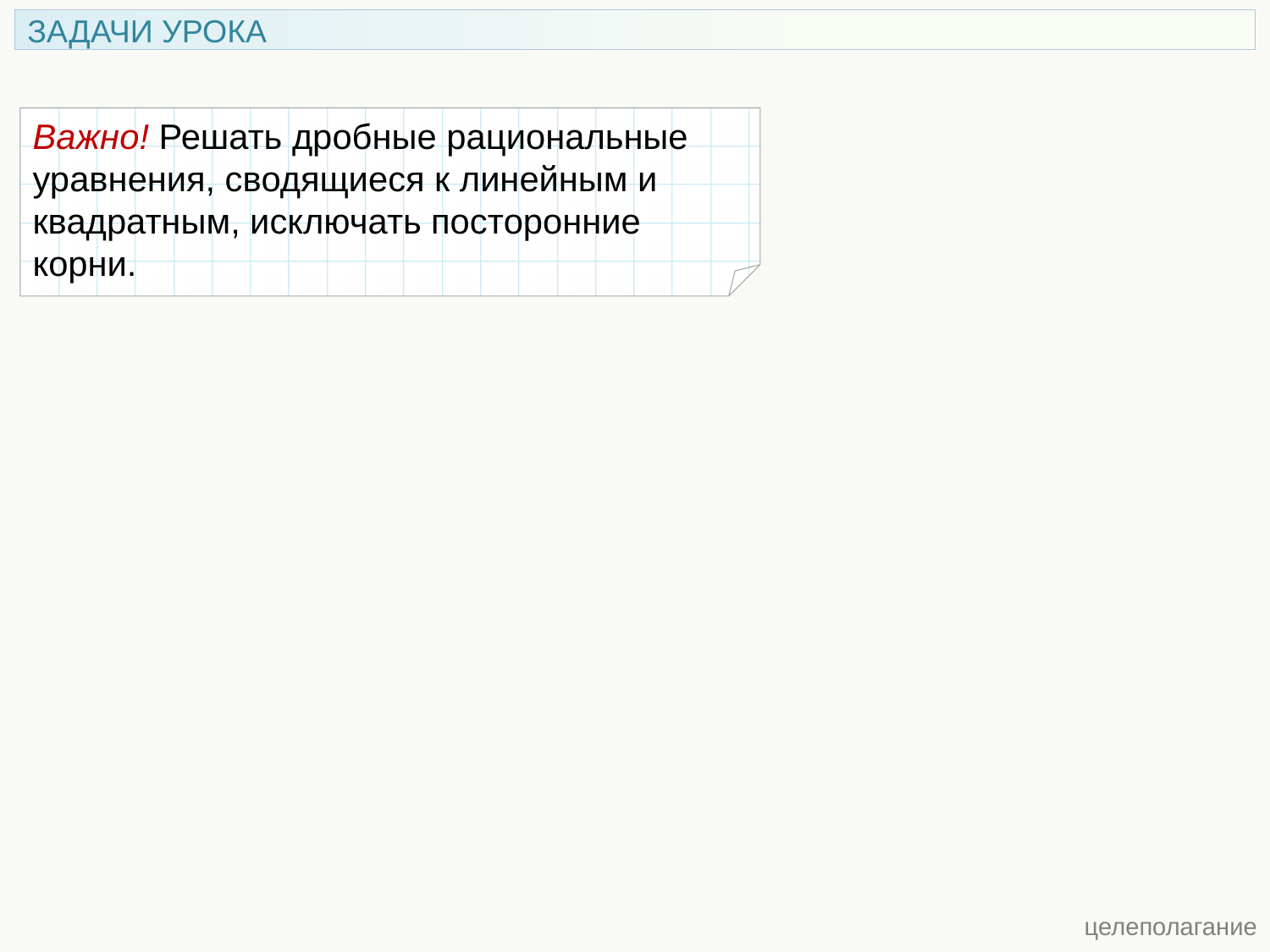

ЗАДАЧИ УРОКА

Важно! Решать дробные рациональные
уравнения, сводящиеся к линейным и
квадратным, исключать посторонние
корни.
  целеполагание